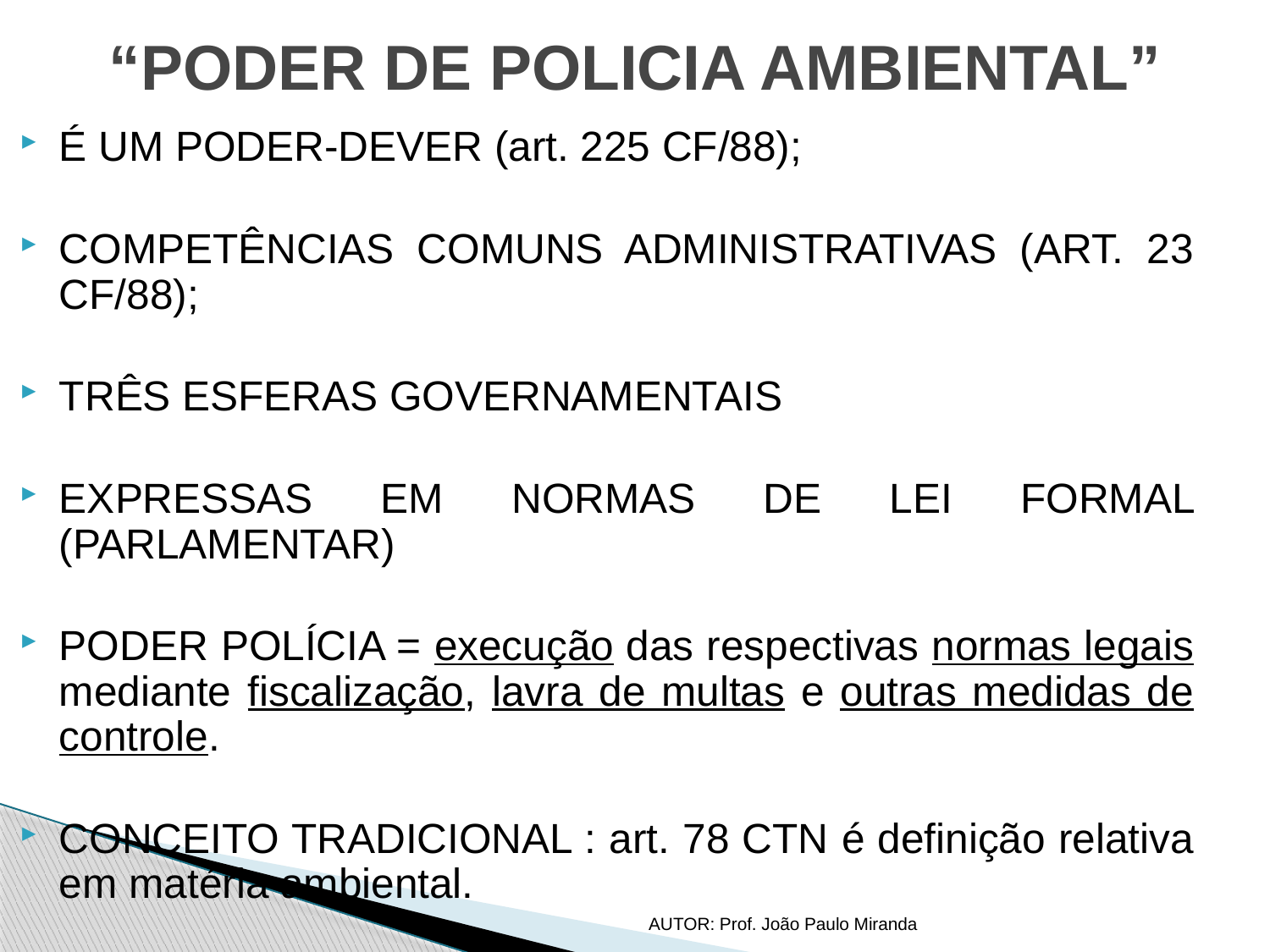

# “PODER DE POLICIA AMBIENTAL”
É UM PODER-DEVER (art. 225 CF/88);

COMPETÊNCIAS COMUNS ADMINISTRATIVAS (ART. 23 CF/88);

TRÊS ESFERAS GOVERNAMENTAIS

EXPRESSAS EM NORMAS DE LEI FORMAL (PARLAMENTAR)

PODER POLÍCIA = execução das respectivas normas legais mediante fiscalização, lavra de multas e outras medidas de controle.

CONCEITO TRADICIONAL : art. 78 CTN é definição relativa em matéria ambiental.
AUTOR: Prof. João Paulo Miranda